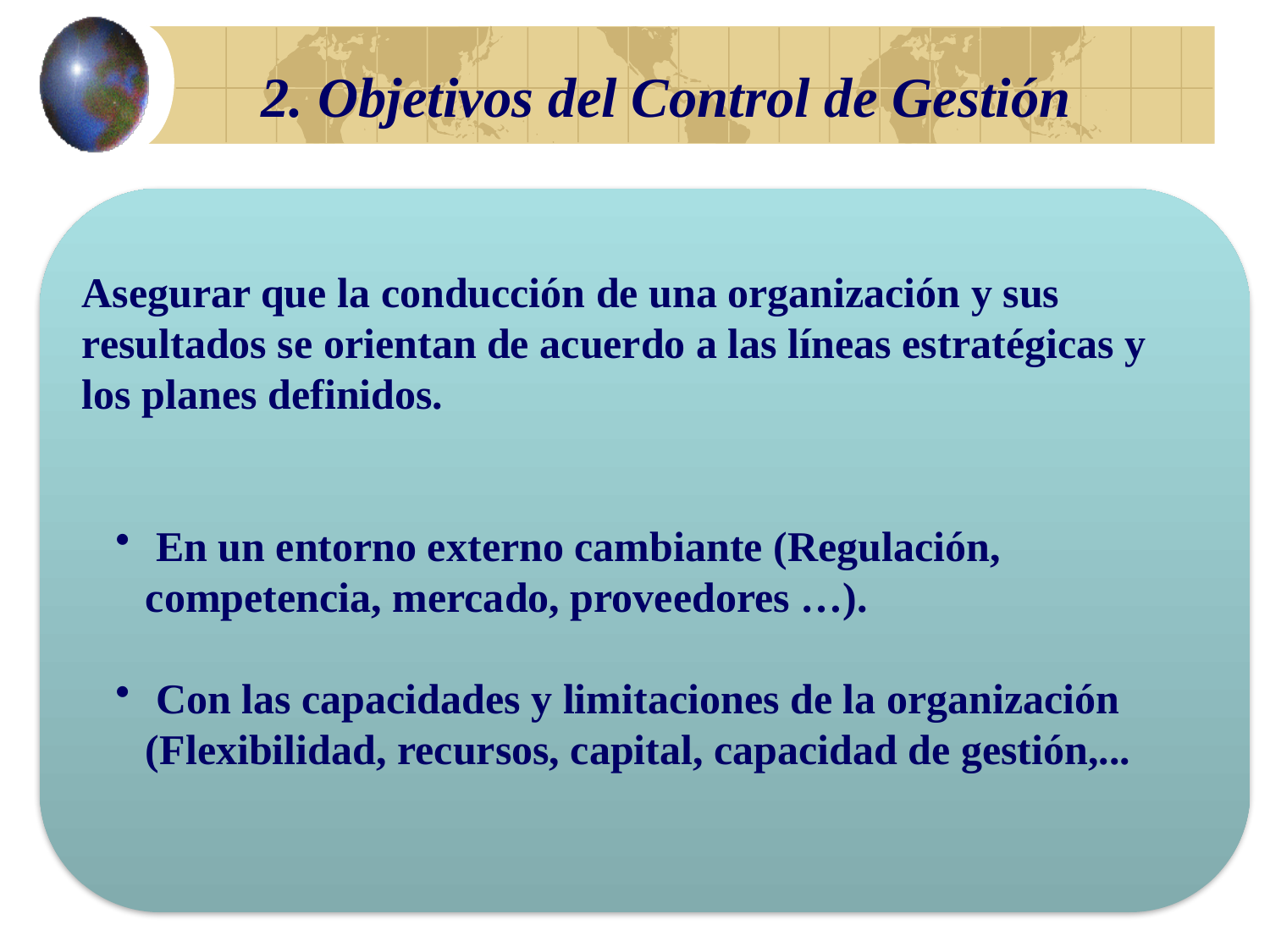

# 2. Objetivos del Control de Gestión

Asegurar que la conducción de una organización y sus resultados se orientan de acuerdo a las líneas estratégicas y los planes definidos.

 En un entorno externo cambiante (Regulación, competencia, mercado, proveedores …).

 Con las capacidades y limitaciones de la organización (Flexibilidad, recursos, capital, capacidad de gestión,...